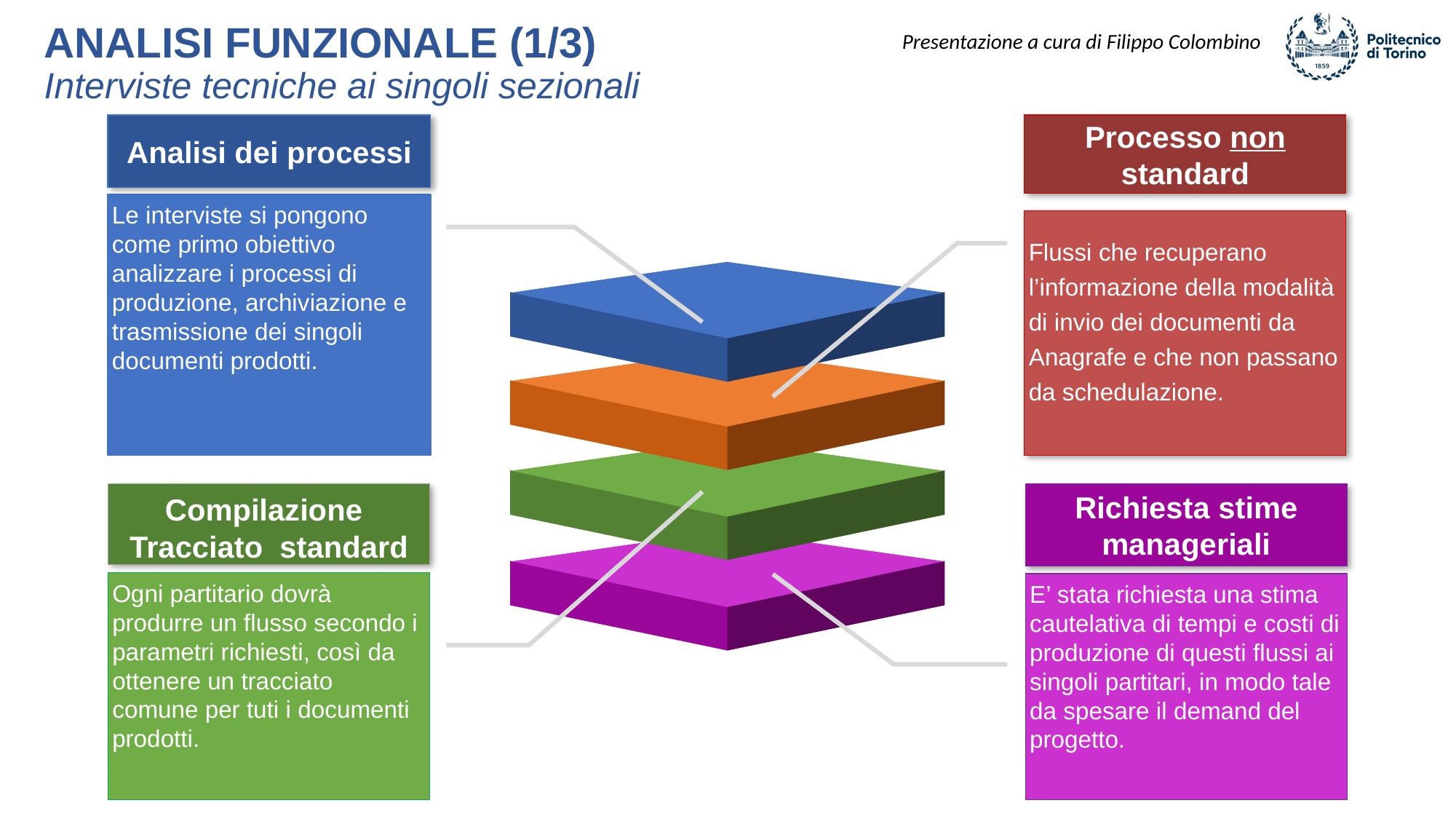

ANALISI FUNZIONALE (1/3)
Interviste tecniche ai singoli sezionali
Analisi dei processi
Le interviste si pongono come primo obiettivo analizzare i processi di produzione, archiviazione e trasmissione dei singoli documenti prodotti.
Processo non standard
Flussi che recuperano l’informazione della modalità di invio dei documenti da Anagrafe e che non passano da schedulazione.

Compilazione
Tracciato  standard
Ogni partitario dovrà produrre un flusso secondo i parametri richiesti, così da ottenere un tracciato comune per tuti i documenti prodotti.
Richiesta stime manageriali
E’ stata richiesta una stima cautelativa di tempi e costi di produzione di questi flussi ai singoli partitari, in modo tale da spesare il demand del progetto.